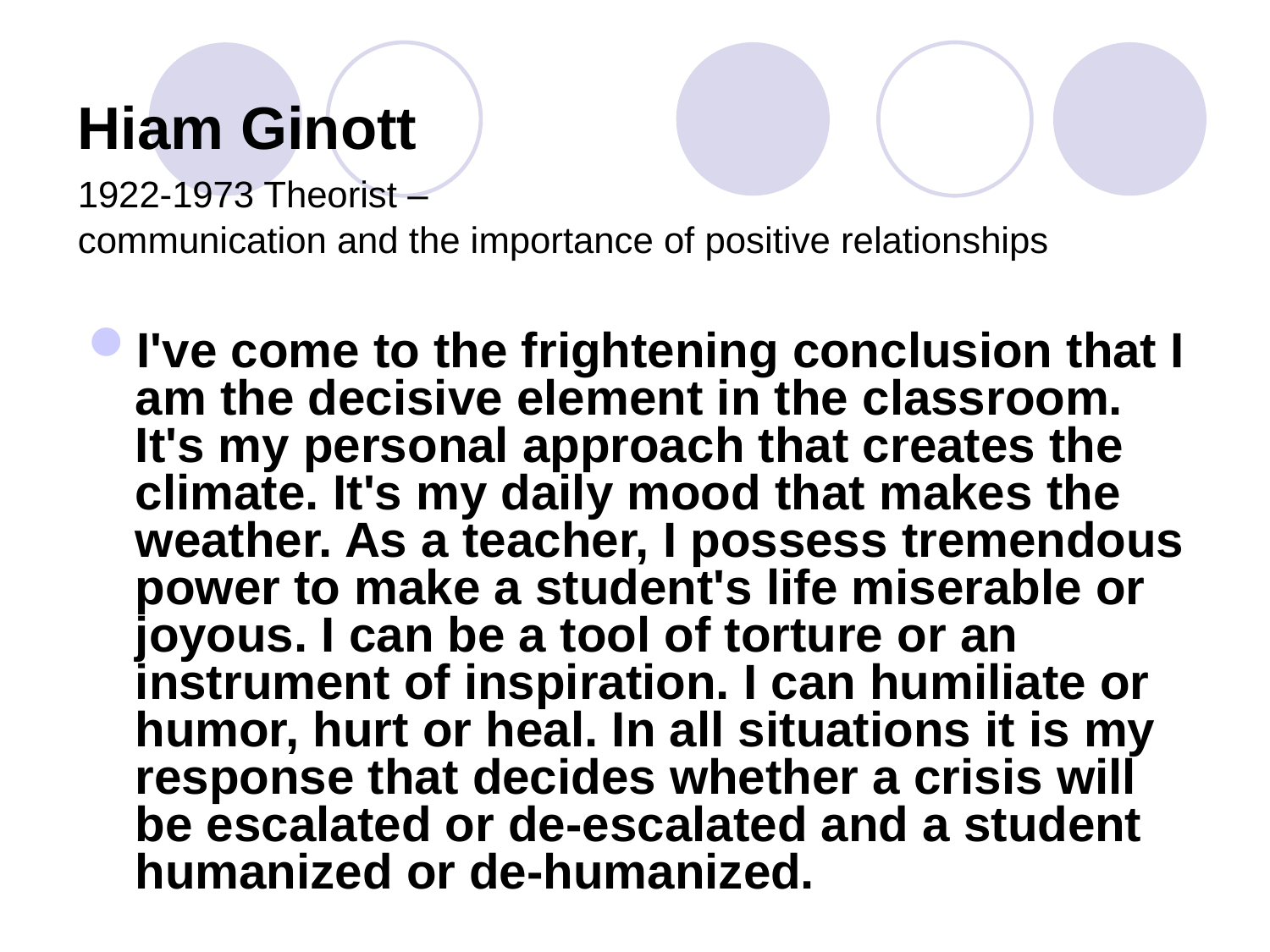

# Hiam Ginott 1922-1973 Theorist – communication and the importance of positive relationships
I've come to the frightening conclusion that I am the decisive element in the classroom. It's my personal approach that creates the climate. It's my daily mood that makes the weather. As a teacher, I possess tremendous power to make a student's life miserable or joyous. I can be a tool of torture or an instrument of inspiration. I can humiliate or humor, hurt or heal. In all situations it is my response that decides whether a crisis will be escalated or de-escalated and a student humanized or de-humanized.